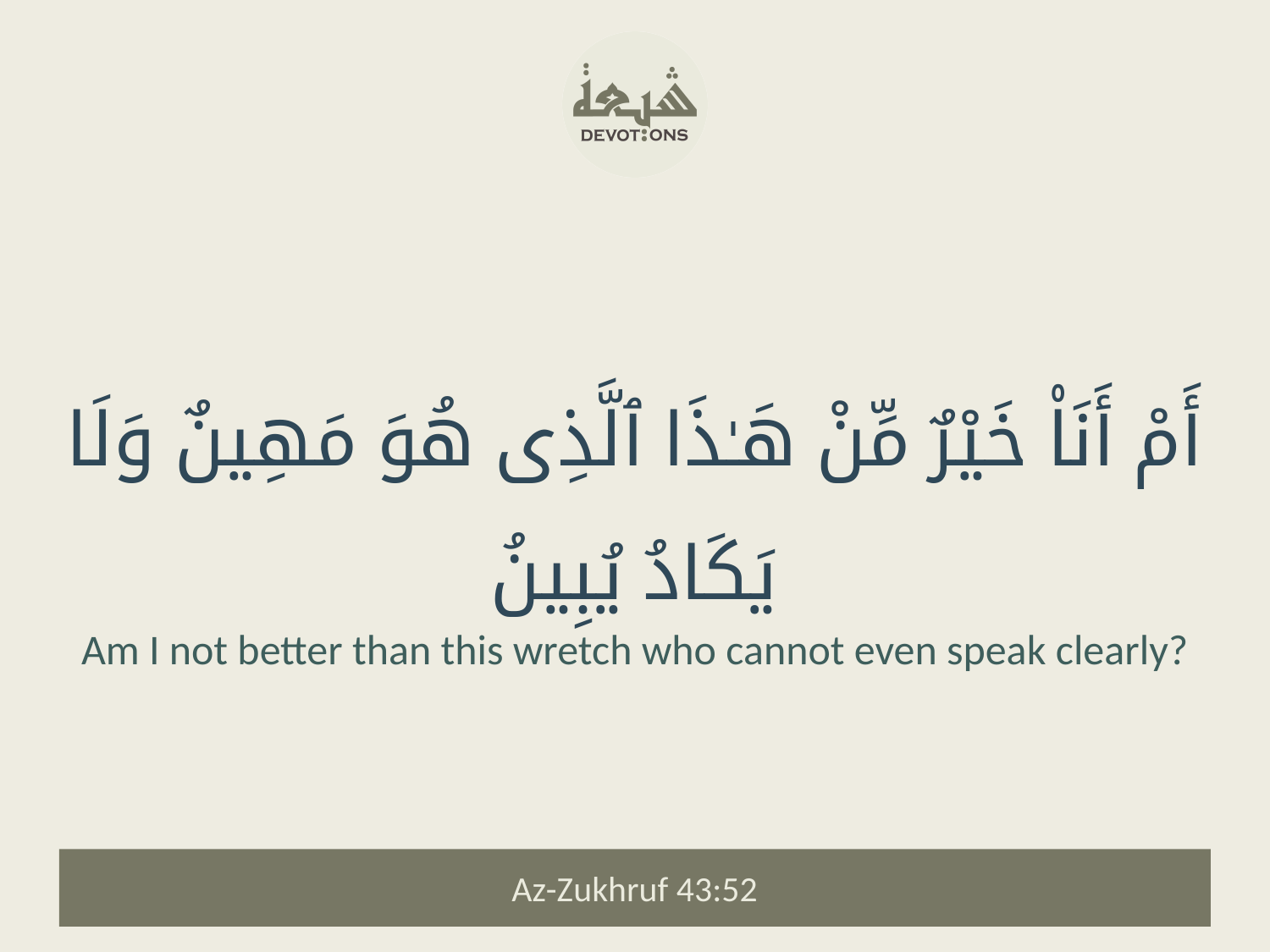

أَمْ أَنَا۠ خَيْرٌ مِّنْ هَـٰذَا ٱلَّذِى هُوَ مَهِينٌ وَلَا يَكَادُ يُبِينُ
Am I not better than this wretch who cannot even speak clearly?
Az-Zukhruf 43:52